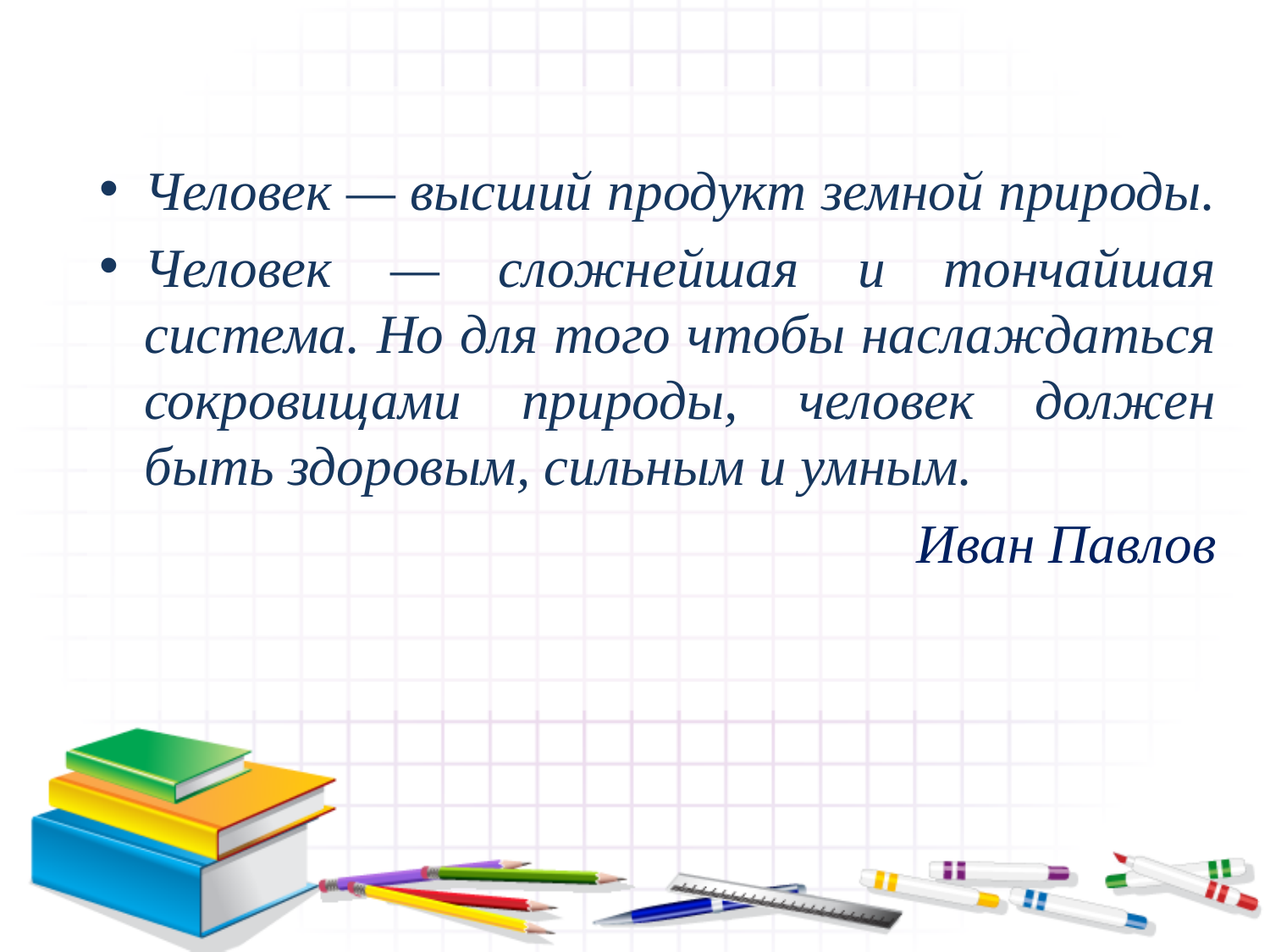

Человек — высший продукт земной природы.
Человек — сложнейшая и тончайшая система. Но для того чтобы наслаждаться сокровищами природы, человек должен быть здоровым, сильным и умным.
Иван Павлов